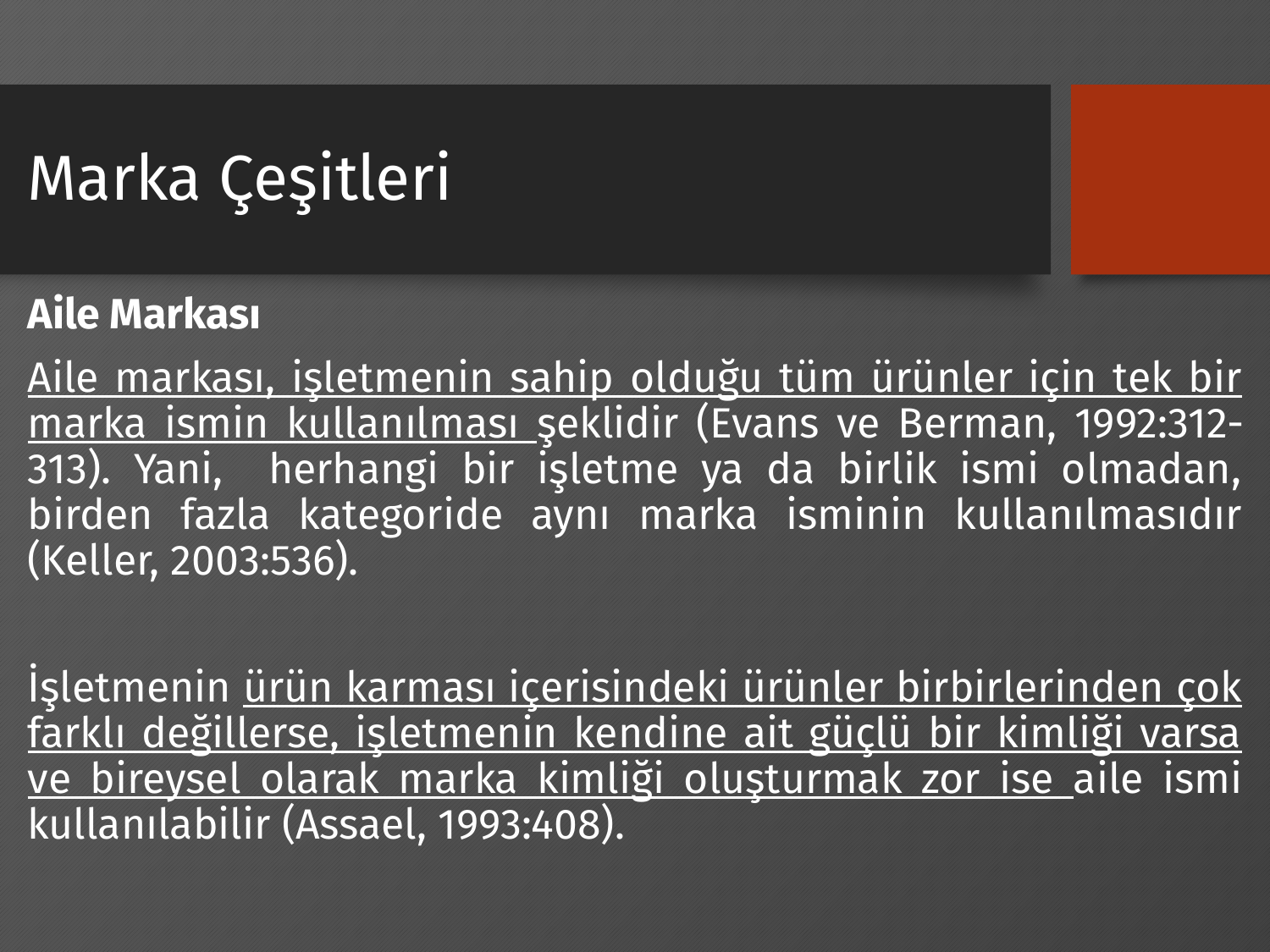

# Marka Çeşitleri
Aile Markası
Aile markası, işletmenin sahip olduğu tüm ürünler için tek bir marka ismin kullanılması şeklidir (Evans ve Berman, 1992:312-313). Yani,  herhangi bir işletme ya da birlik ismi olmadan, birden fazla kategoride aynı marka isminin kullanılmasıdır (Keller, 2003:536).

İşletmenin ürün karması içerisindeki ürünler birbirlerinden çok farklı değillerse, işletmenin kendine ait güçlü bir kimliği varsa ve bireysel olarak marka kimliği oluşturmak zor ise aile ismi kullanılabilir (Assael, 1993:408).